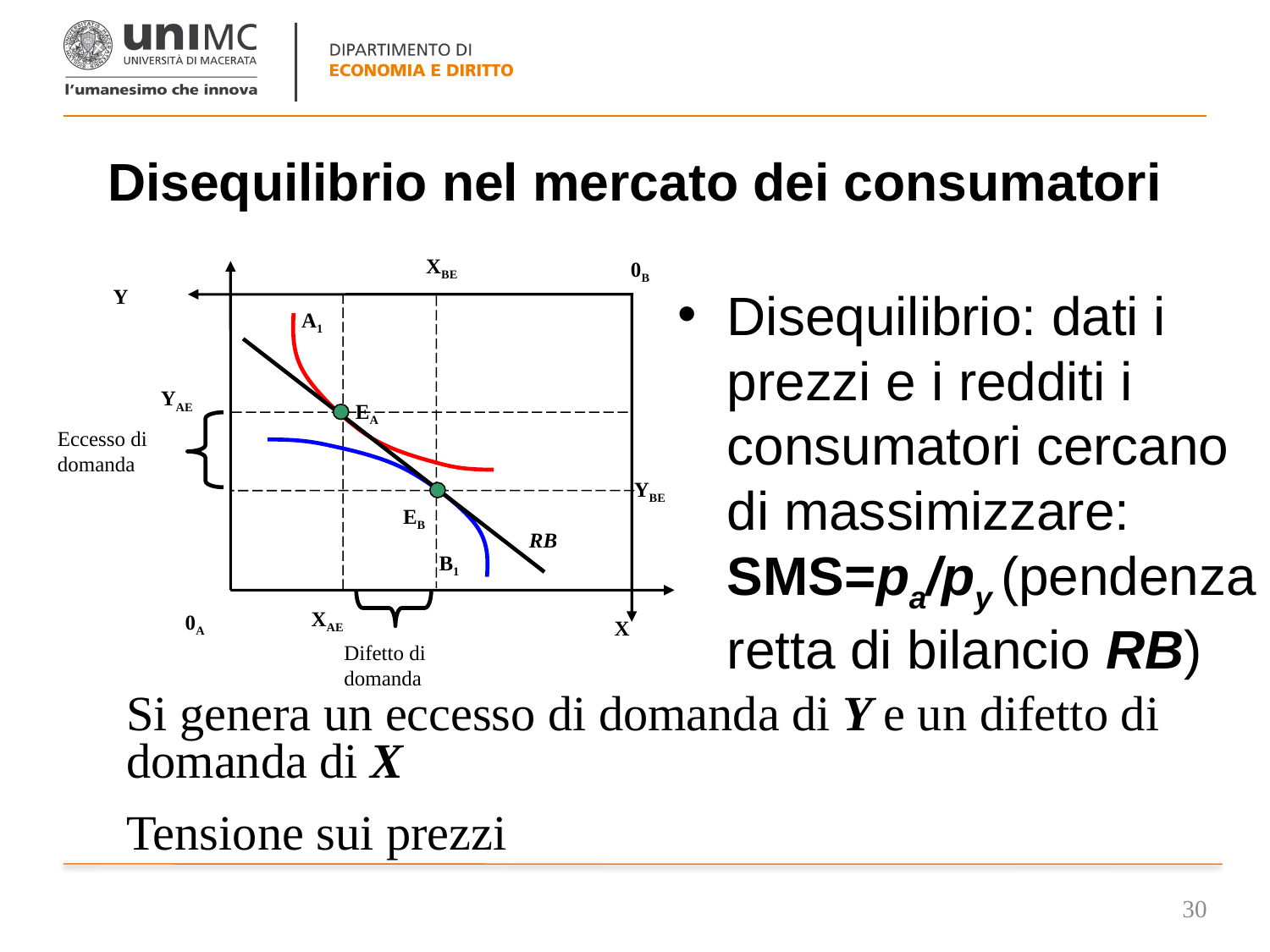

# Disequilibrio nel mercato dei consumatori
XBE
0B

Y

A1

YAE
EA

Eccesso di domanda

YBE

EB
RB
B1

XAE
0A
X
Difetto di domanda
Disequilibrio: dati i prezzi e i redditi i consumatori cercano di massimizzare: SMS=pa/py (pendenza retta di bilancio RB)

Si genera un eccesso di domanda di Y e un difetto di domanda di X
Tensione sui prezzi
30